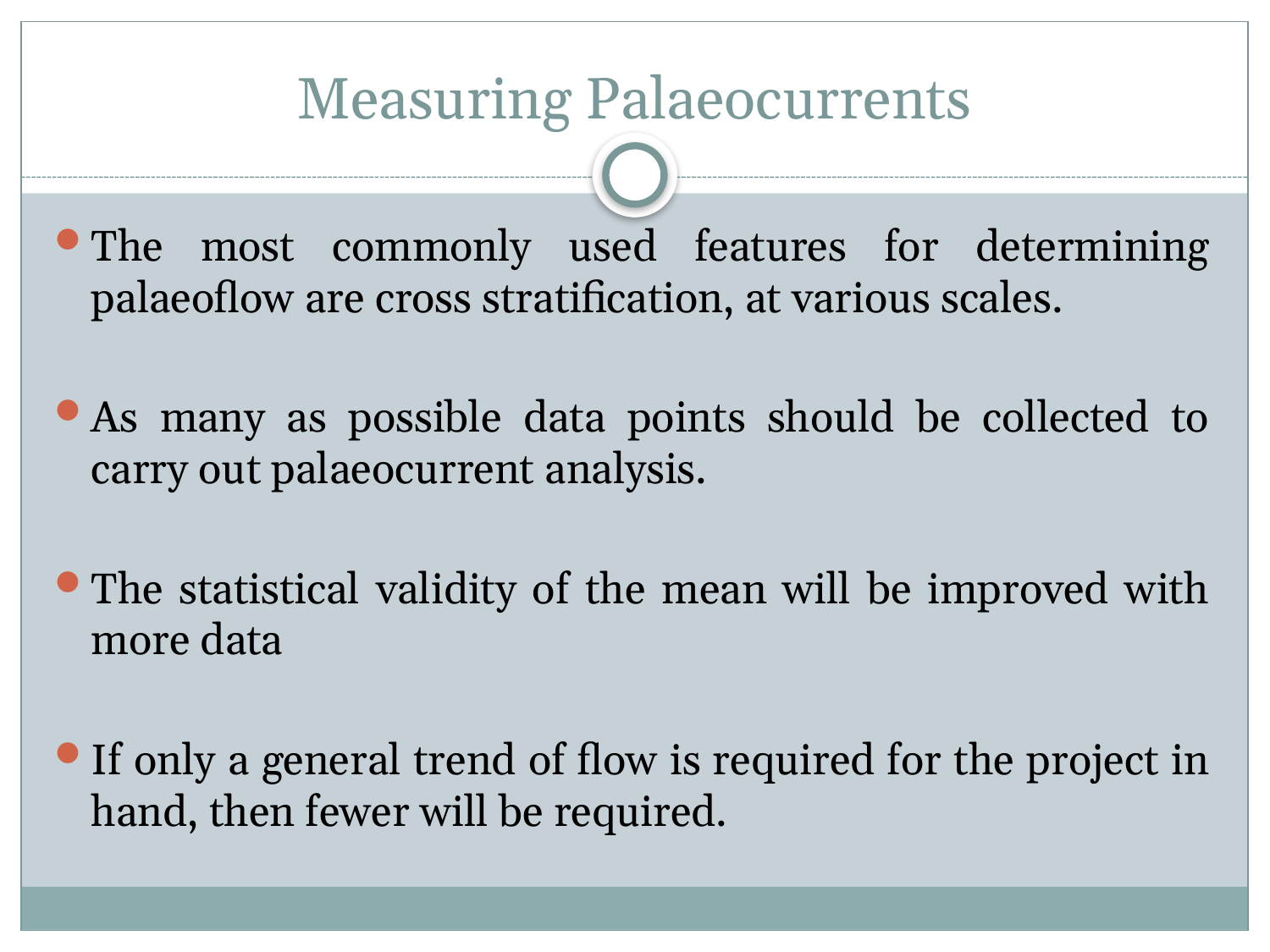

# Measuring Palaeocurrents
The most commonly used features for determining palaeoflow are cross stratification, at various scales.

As many as possible data points should be collected to carry out palaeocurrent analysis.

The statistical validity of the mean will be improved with more data

If only a general trend of flow is required for the project in hand, then fewer will be required.